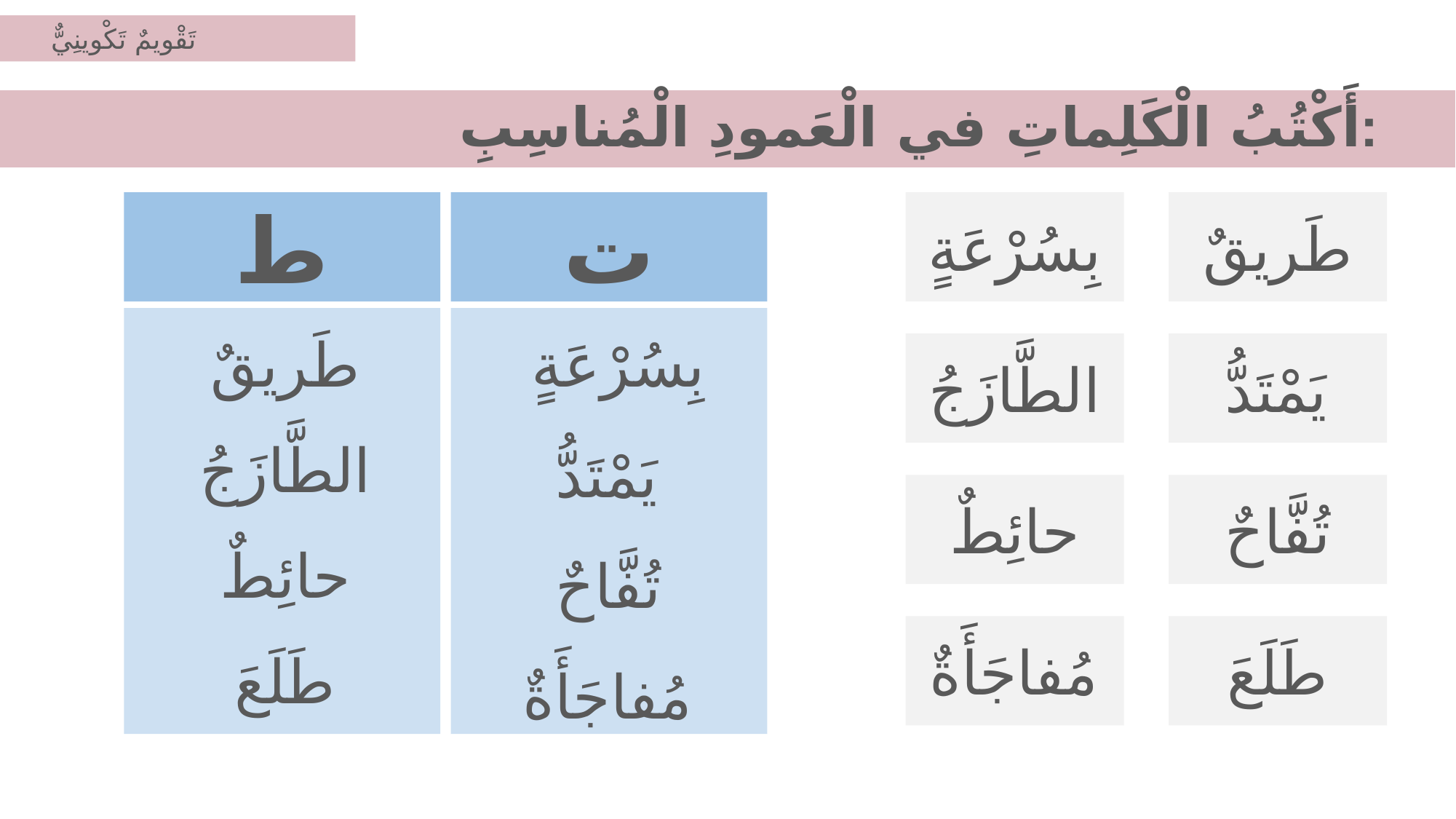

تَقْويمٌ تَكْوينِيٌّ
أَكْتُبُ الْكَلِماتِ في الْعَمودِ الْمُناسِبِ:
ط
ت
بِسُرْعَةٍ
طَريقٌ
طَريقٌ

بِسُرْعَةٍ
الطَّازَجُ
يَمْتَدُّ
الطَّازَجُ
يَمْتَدُّ
حائِطٌ
تُفَّاحٌ
حائِطٌ
تُفَّاحٌ
مُفاجَأَةٌ
طَلَعَ
طَلَعَ
مُفاجَأَةٌ